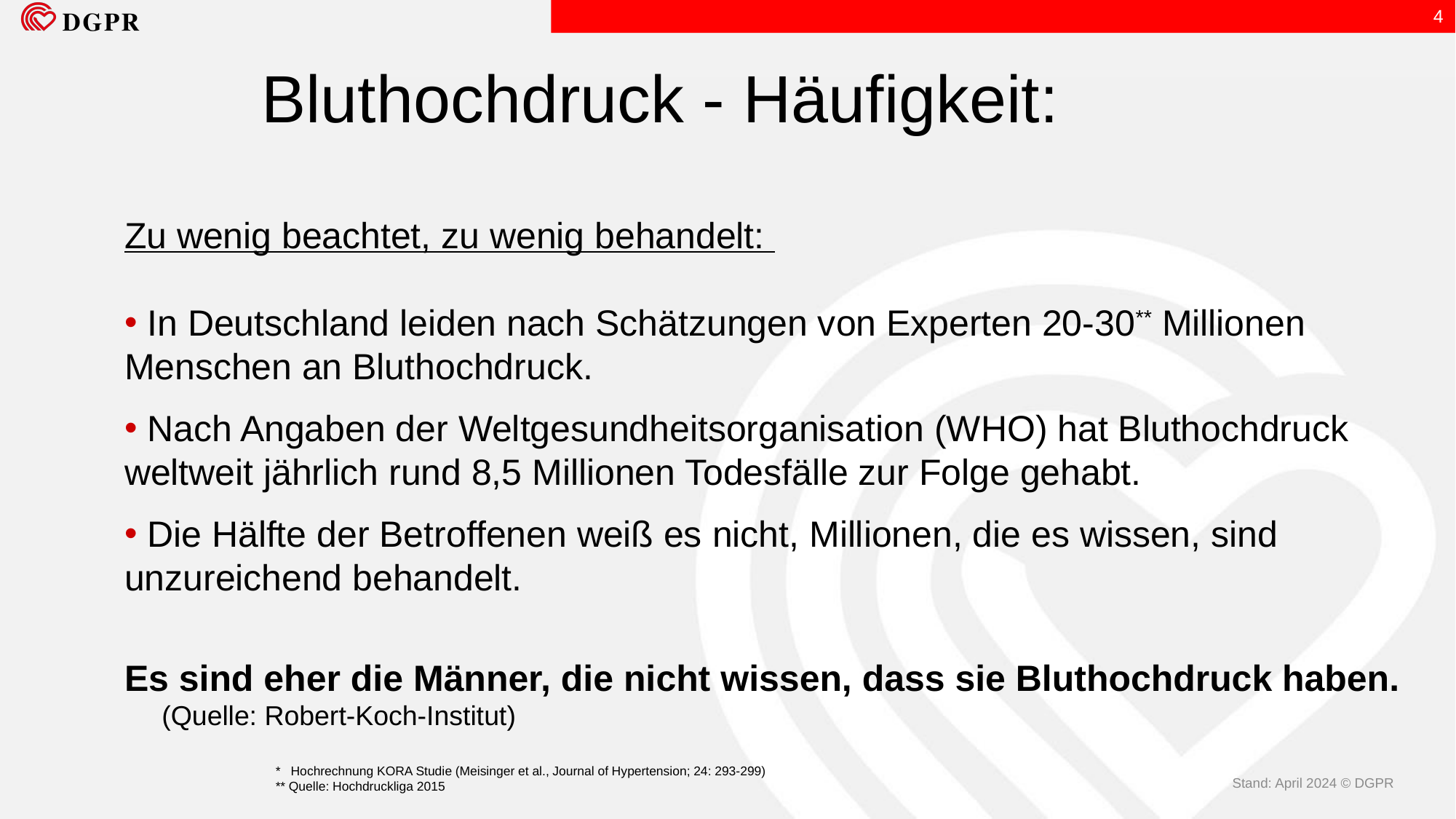

4
Bluthochdruck - Häufigkeit:
Zu wenig beachtet, zu wenig behandelt:

 In Deutschland leiden nach Schätzungen von Experten 20-30** Millionen 	Menschen an Bluthochdruck.
 Nach Angaben der Weltgesundheitsorganisation (WHO) hat Bluthochdruck 	weltweit jährlich rund 8,5 Millionen Todesfälle zur Folge gehabt.
 Die Hälfte der Betroffenen weiß es nicht, Millionen, die es wissen, sind 	unzureichend behandelt.

Es sind eher die Männer, die nicht wissen, dass sie Bluthochdruck haben.
(Quelle: Robert-Koch-Institut)
*   Hochrechnung KORA Studie (Meisinger et al., Journal of Hypertension; 24: 293-299)
** Quelle: Hochdruckliga 2015
Stand: April 2024 © DGPR